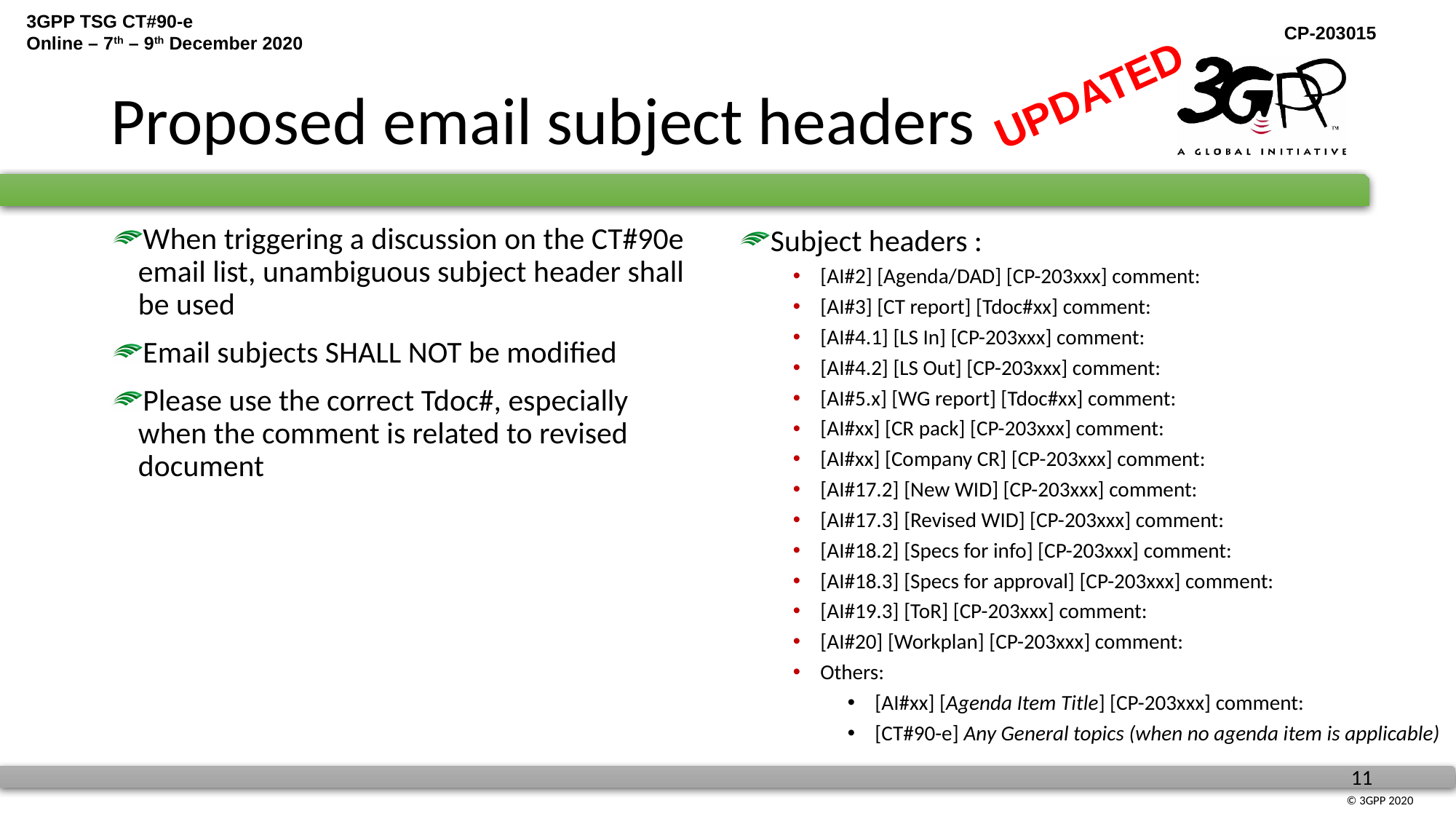

# Proposed email subject headers
UPDATED
When triggering a discussion on the CT#90e email list, unambiguous subject header shall be used
Email subjects SHALL NOT be modified
Please use the correct Tdoc#, especially when the comment is related to revised document

Subject headers :
[AI#2] [Agenda/DAD] [CP-203xxx] comment:
[AI#3] [CT report] [Tdoc#xx] comment:
[AI#4.1] [LS In] [CP-203xxx] comment:
[AI#4.2] [LS Out] [CP-203xxx] comment:
[AI#5.x] [WG report] [Tdoc#xx] comment:
[AI#xx] [CR pack] [CP-203xxx] comment:
[AI#xx] [Company CR] [CP-203xxx] comment:
[AI#17.2] [New WID] [CP-203xxx] comment:
[AI#17.3] [Revised WID] [CP-203xxx] comment:
[AI#18.2] [Specs for info] [CP-203xxx] comment:
[AI#18.3] [Specs for approval] [CP-203xxx] comment:
[AI#19.3] [ToR] [CP-203xxx] comment:
[AI#20] [Workplan] [CP-203xxx] comment:
Others:
[AI#xx] [Agenda Item Title] [CP-203xxx] comment:
[CT#90-e] Any General topics (when no agenda item is applicable)